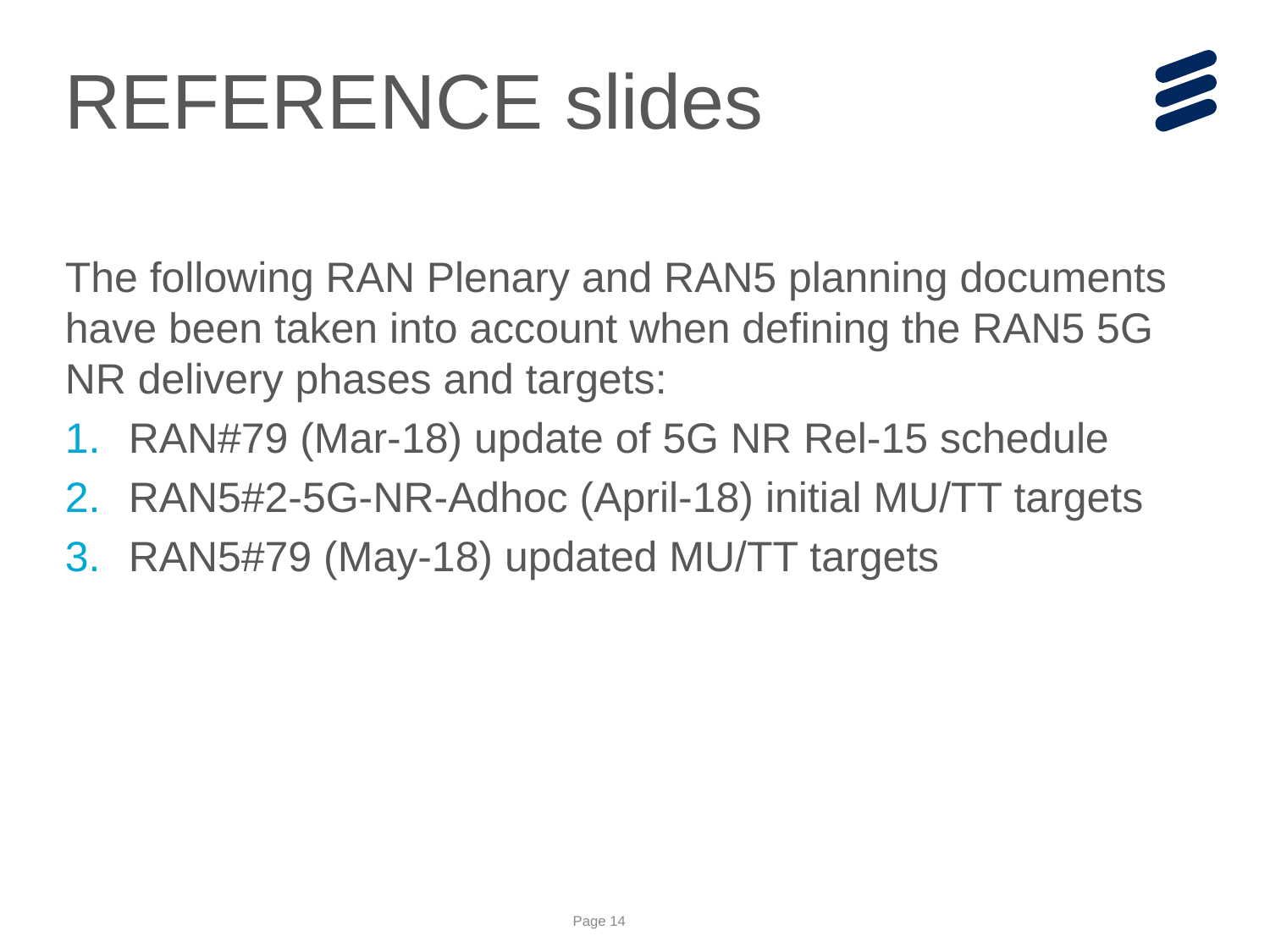

# REFERENCE slides
The following RAN Plenary and RAN5 planning documents have been taken into account when defining the RAN5 5G NR delivery phases and targets:
RAN#79 (Mar-18) update of 5G NR Rel-15 schedule
RAN5#2-5G-NR-Adhoc (April-18) initial MU/TT targets
RAN5#79 (May-18) updated MU/TT targets